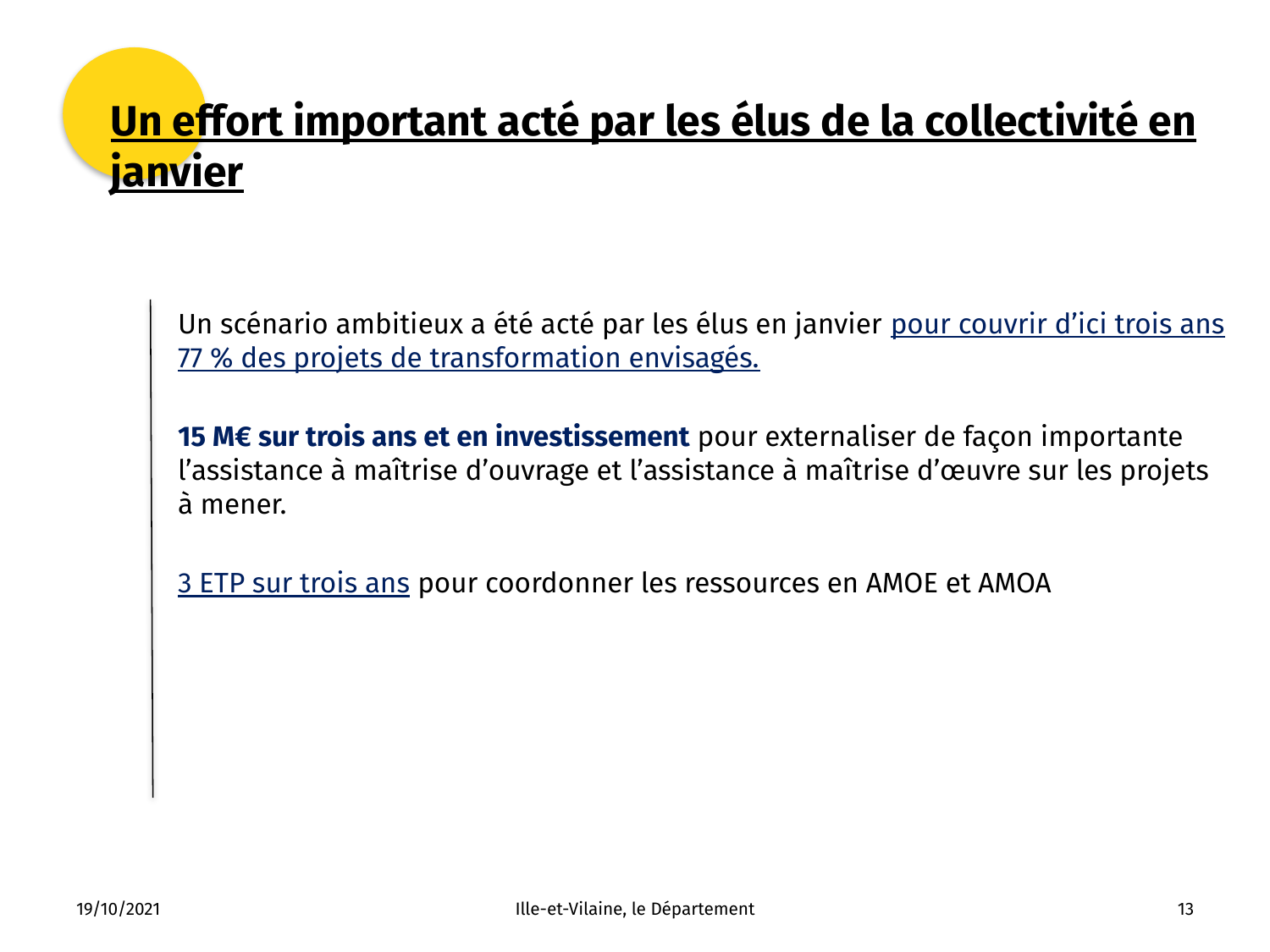

# Un effort important acté par les élus de la collectivité en janvier
Un scénario ambitieux a été acté par les élus en janvier pour couvrir d’ici trois ans 77 % des projets de transformation envisagés.

15 M€ sur trois ans et en investissement pour externaliser de façon importante l’assistance à maîtrise d’ouvrage et l’assistance à maîtrise d’œuvre sur les projets à mener.

3 ETP sur trois ans pour coordonner les ressources en AMOE et AMOA
19/10/2021
Ille-et-Vilaine, le Département
13